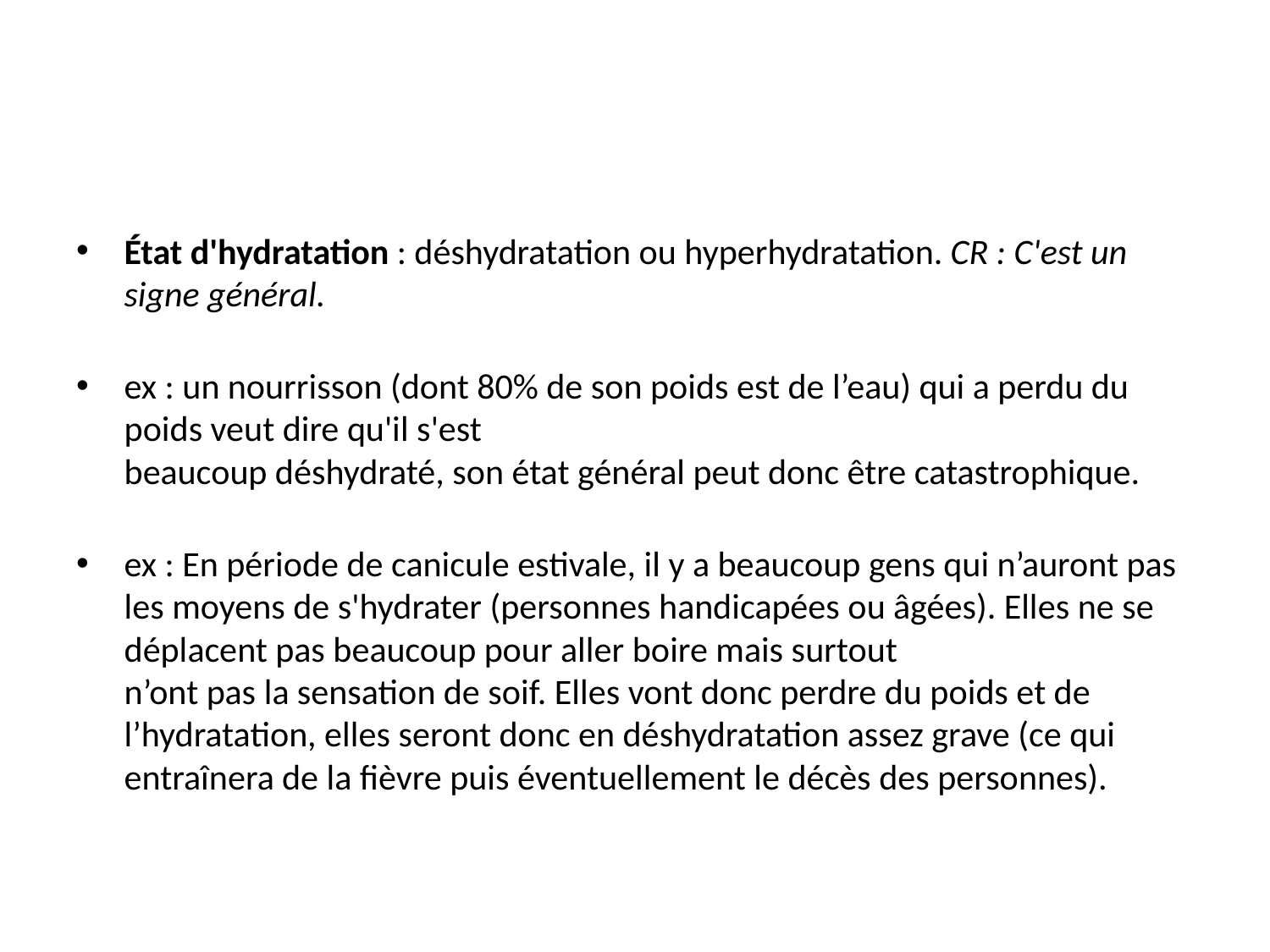

#
État d'hydratation : déshydratation ou hyperhydratation. CR : C'est un signe général.
ex : un nourrisson (dont 80% de son poids est de l’eau) qui a perdu du poids veut dire qu'il s'est
beaucoup déshydraté, son état général peut donc être catastrophique.
ex : En période de canicule estivale, il y a beaucoup gens qui n’auront pas les moyens de s'hydrater (personnes handicapées ou âgées). Elles ne se déplacent pas beaucoup pour aller boire mais surtout
n’ont pas la sensation de soif. Elles vont donc perdre du poids et de l’hydratation, elles seront donc en déshydratation assez grave (ce qui entraînera de la fièvre puis éventuellement le décès des personnes).